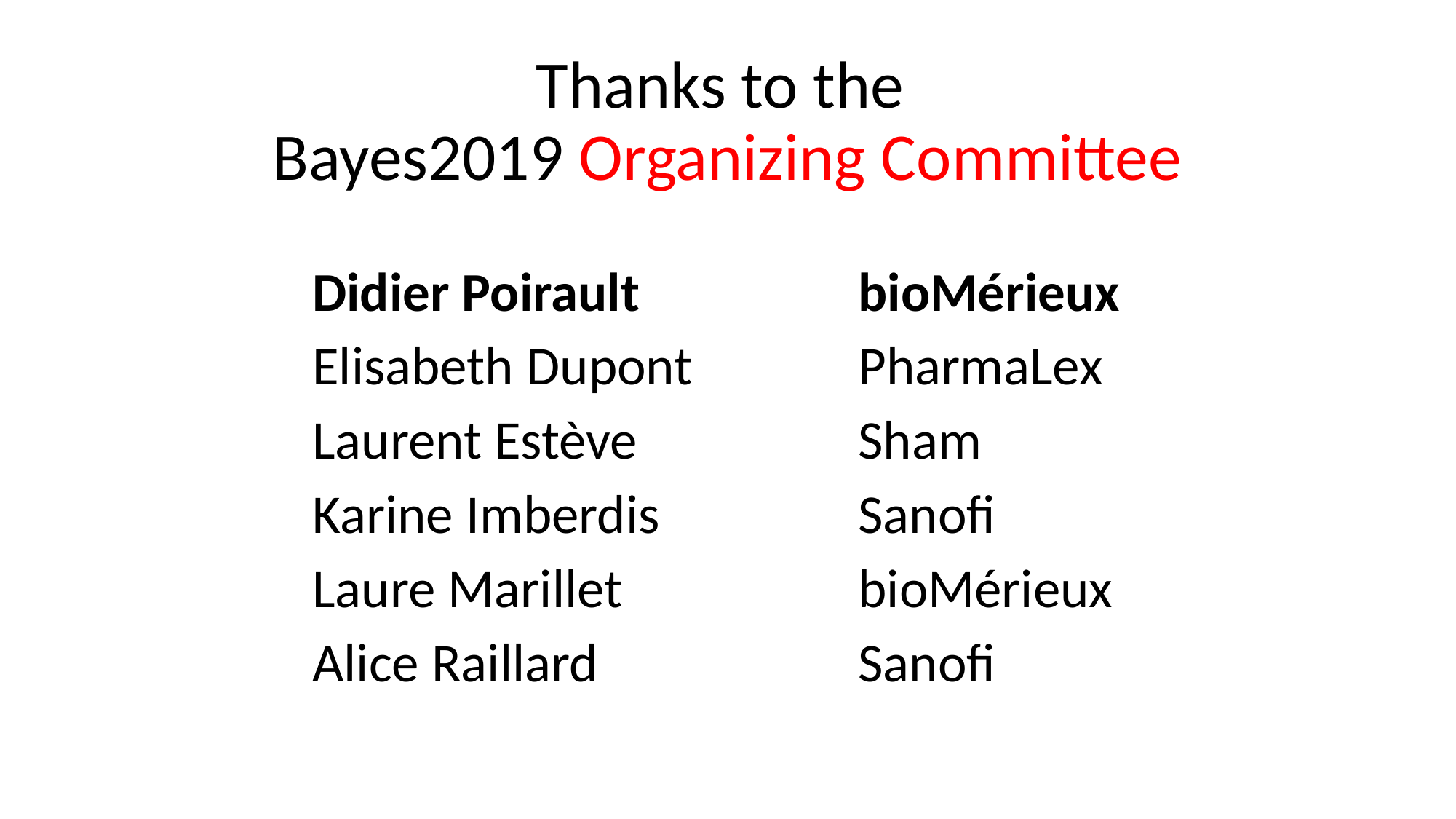

# Thanks to the Bayes2019 Organizing Committee
Didier Poirault		bioMérieux
Elisabeth Dupont		PharmaLex
Laurent Estève 		Sham
Karine Imberdis		Sanofi
Laure Marillet 			bioMérieux
Alice Raillard			Sanofi